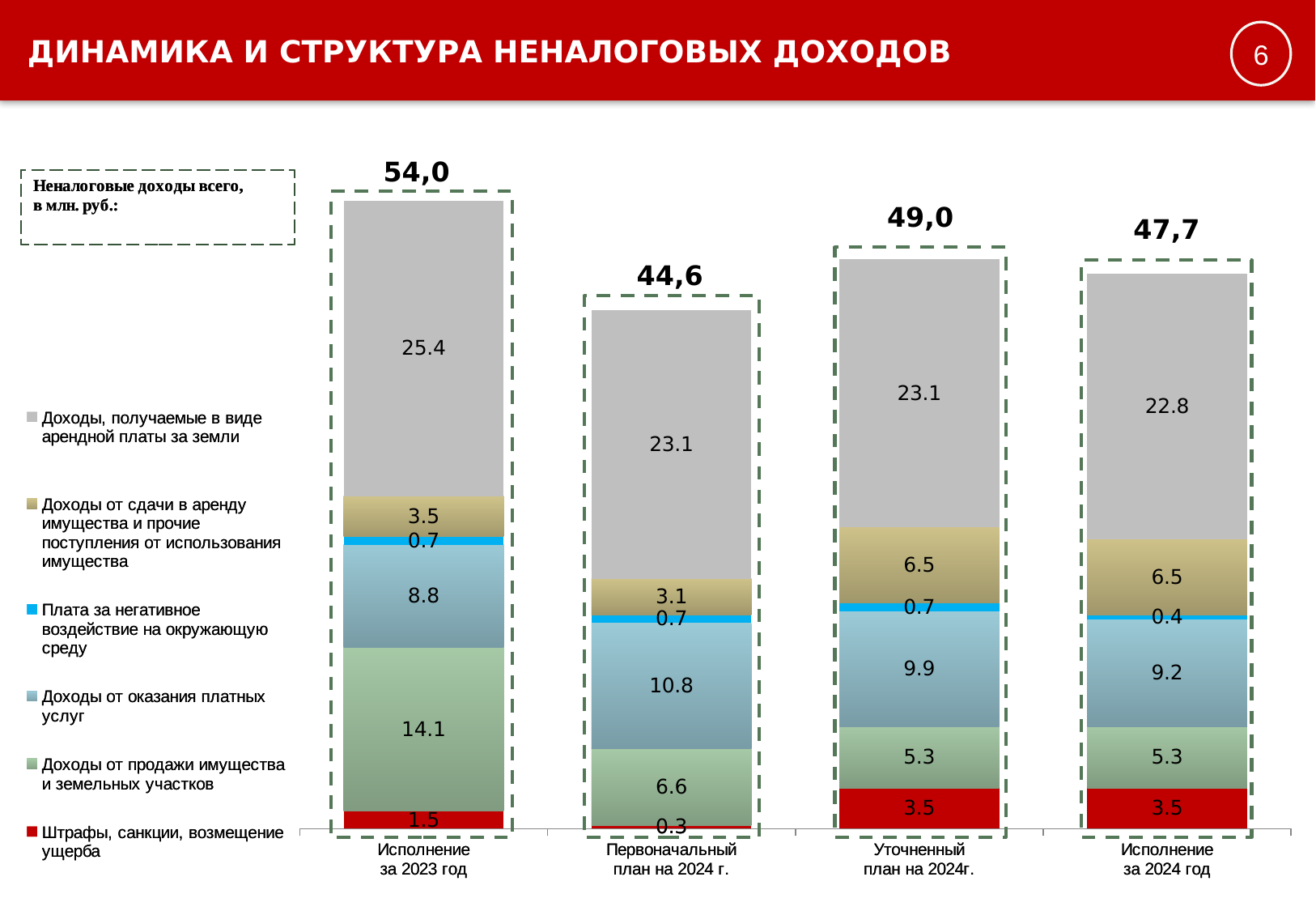

ДИНАМИКА и СТРУКТУРА НЕНАЛОГОВЫХ ДОХОДОВ

6

### Chart

| Category | Штрафы, санкции, возмещение ущерба | Доходы от продажи имущества и земельных участков | Доходы от оказания платных услуг | Плата за негативное воздействие на окружающую среду | Доходы от сдачи в аренду имущества и прочие поступления от использования имущества | Доходы, получаемые в виде арендной платы за земли
 |
|---|---|---|---|---|---|---|
| Исполнение
за 2023 год | 1.5 | 14.1 | 8.8 | 0.7 | 3.5 | 25.4 |
| Первоначальный
план на 2024 г. | 0.3 | 6.6 | 10.8 | 0.7 | 3.1 | 23.1 |
| Уточненный
план на 2024г. | 3.5 | 5.3 | 9.9 | 0.7 | 6.5 | 23.1 |
| Исполнение
за 2024 год | 3.5 | 5.3 | 9.2 | 0.4 | 6.5 | 22.8 |

### Chart

| Category | Штрафы, санкции, возмещение ущерба | Доходы от продажи имущества и земельных участков | Доходы от оказания платных услуг | Плата за негативное воздействие на окружающую среду | Доходы от сдачи в аренду имущества и прочие поступления от использования имущества | Доходы, получаемые в виде арендной платы за земли
 |
|---|---|---|---|---|---|---|
| Исполнение
за 2023 год | 1.5 | 14.1 | 8.8 | 0.7 | 3.5 | 25.4 |
| Первоначальный
план на 2024 г. | 0.3 | 6.6 | 10.8 | 0.7 | 3.1 | 23.1 |
| Уточненный
план на 2024г. | 3.5 | 5.3 | 9.9 | 0.7 | 6.5 | 23.1 |
| Исполнение
за 2024 год | 3.5 | 5.3 | 9.2 | 0.4 | 6.5 | 22.8 |
54,0

49,0

47,7

44,6